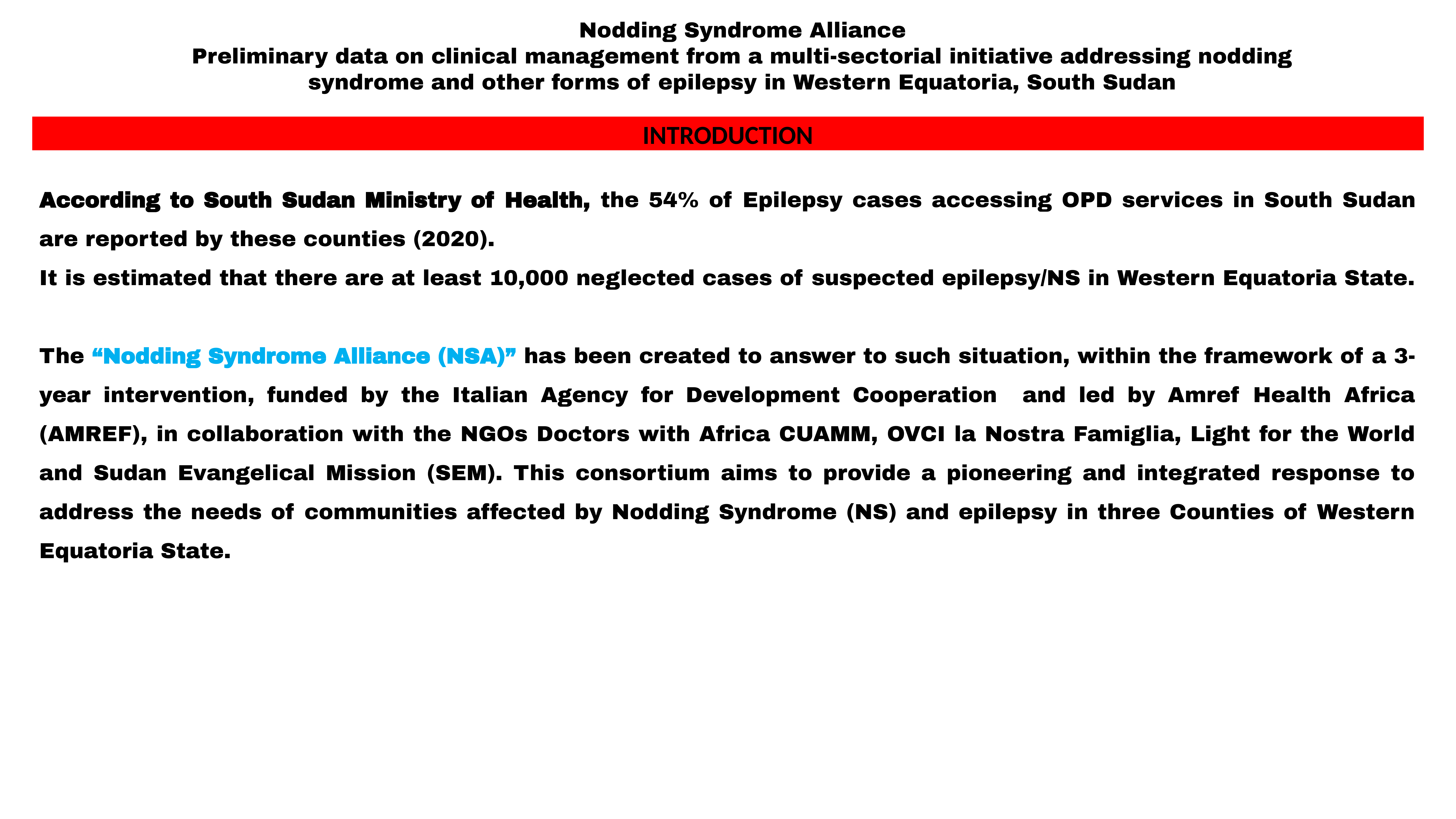

Nodding Syndrome Alliance
Preliminary data on clinical management from a multi-sectorial initiative addressing nodding syndrome and other forms of epilepsy in Western Equatoria, South Sudan
INTRODUCTION
According to South Sudan Ministry of Health, the 54% of Epilepsy cases accessing OPD services in South Sudan are reported by these counties (2020).
It is estimated that there are at least 10,000 neglected cases of suspected epilepsy/NS in Western Equatoria State.

The “Nodding Syndrome Alliance (NSA)” has been created to answer to such situation, within the framework of a 3-year intervention, funded by the Italian Agency for Development Cooperation  and led by Amref Health Africa (AMREF), in collaboration with the NGOs Doctors with Africa CUAMM, OVCI la Nostra Famiglia, Light for the World and Sudan Evangelical Mission (SEM). This consortium aims to provide a pioneering and integrated response to address the needs of communities affected by Nodding Syndrome (NS) and epilepsy in three Counties of Western Equatoria State.